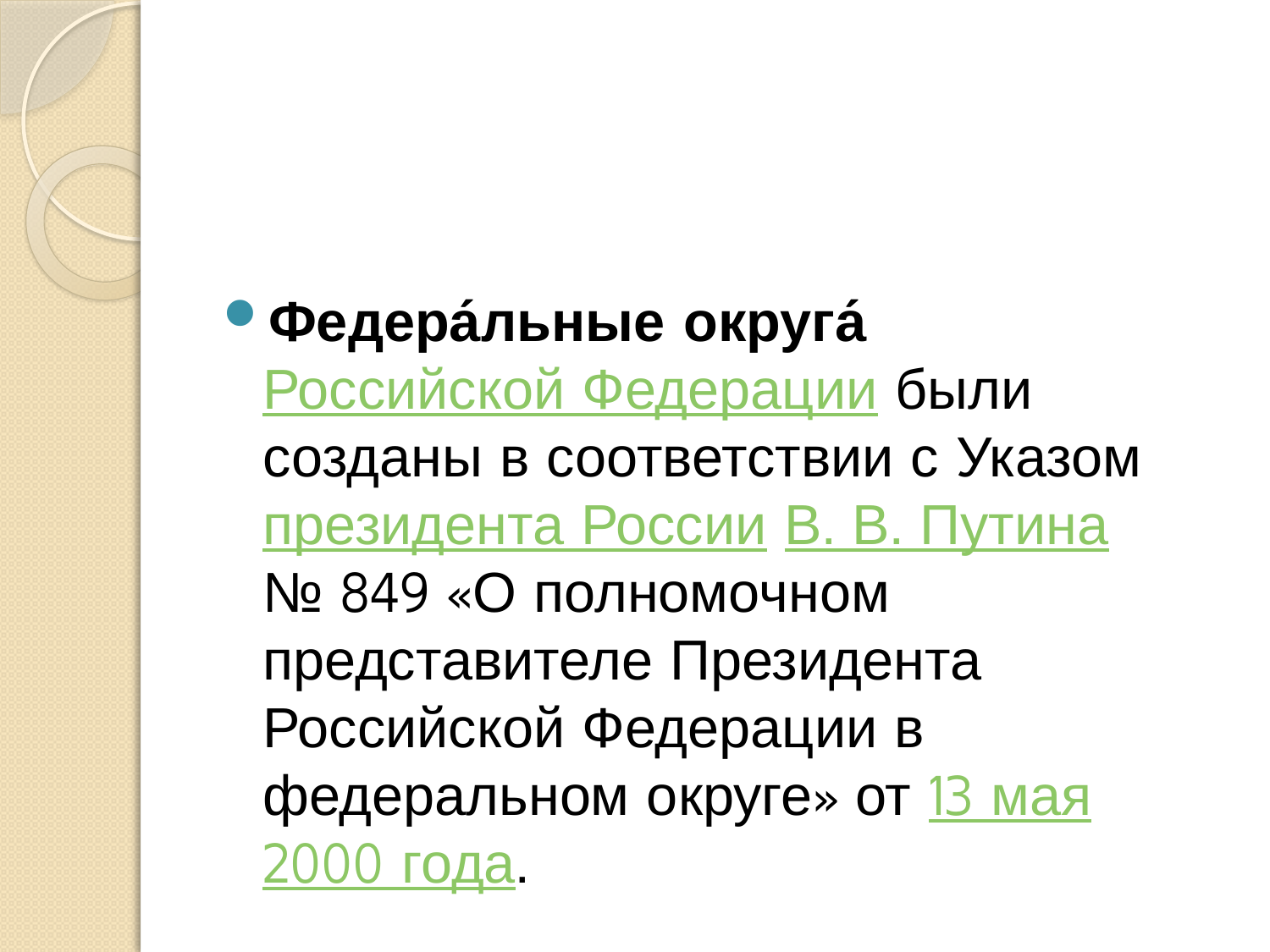

Федера́льные округа́ Российской Федерации были созданы в соответствии с Указом президента России В. В. Путина № 849 «О полномочном представителе Президента Российской Федерации в федеральном округе» от 13 мая 2000 года.